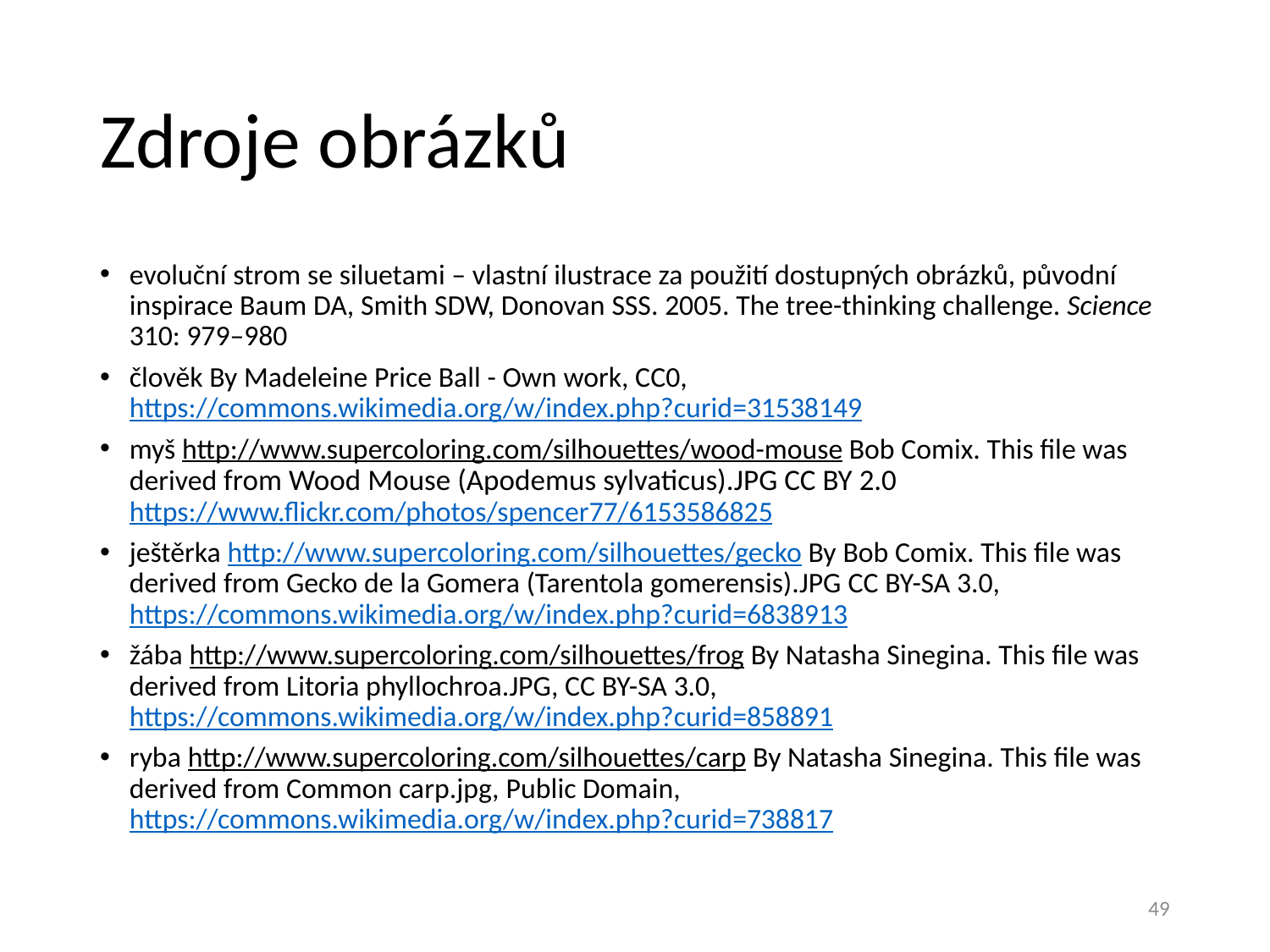

# Zdroje obrázků
evoluční strom se siluetami – vlastní ilustrace za použití dostupných obrázků, původní inspirace Baum DA, Smith SDW, Donovan SSS. 2005. The tree-thinking challenge. Science 310: 979–980
člověk By Madeleine Price Ball - Own work, CC0, https://commons.wikimedia.org/w/index.php?curid=31538149
myš http://www.supercoloring.com/silhouettes/wood-mouse Bob Comix. This file was derived from Wood Mouse (Apodemus sylvaticus).JPG CC BY 2.0  https://www.flickr.com/photos/spencer77/6153586825
ještěrka http://www.supercoloring.com/silhouettes/gecko By Bob Comix. This file was derived from Gecko de la Gomera (Tarentola gomerensis).JPG CC BY-SA 3.0,https://commons.wikimedia.org/w/index.php?curid=6838913
žába http://www.supercoloring.com/silhouettes/frog By Natasha Sinegina. This file was derived from Litoria phyllochroa.JPG, CC BY-SA 3.0, https://commons.wikimedia.org/w/index.php?curid=858891
ryba http://www.supercoloring.com/silhouettes/carp By Natasha Sinegina. This file was derived from Common carp.jpg, Public Domain, https://commons.wikimedia.org/w/index.php?curid=738817

49